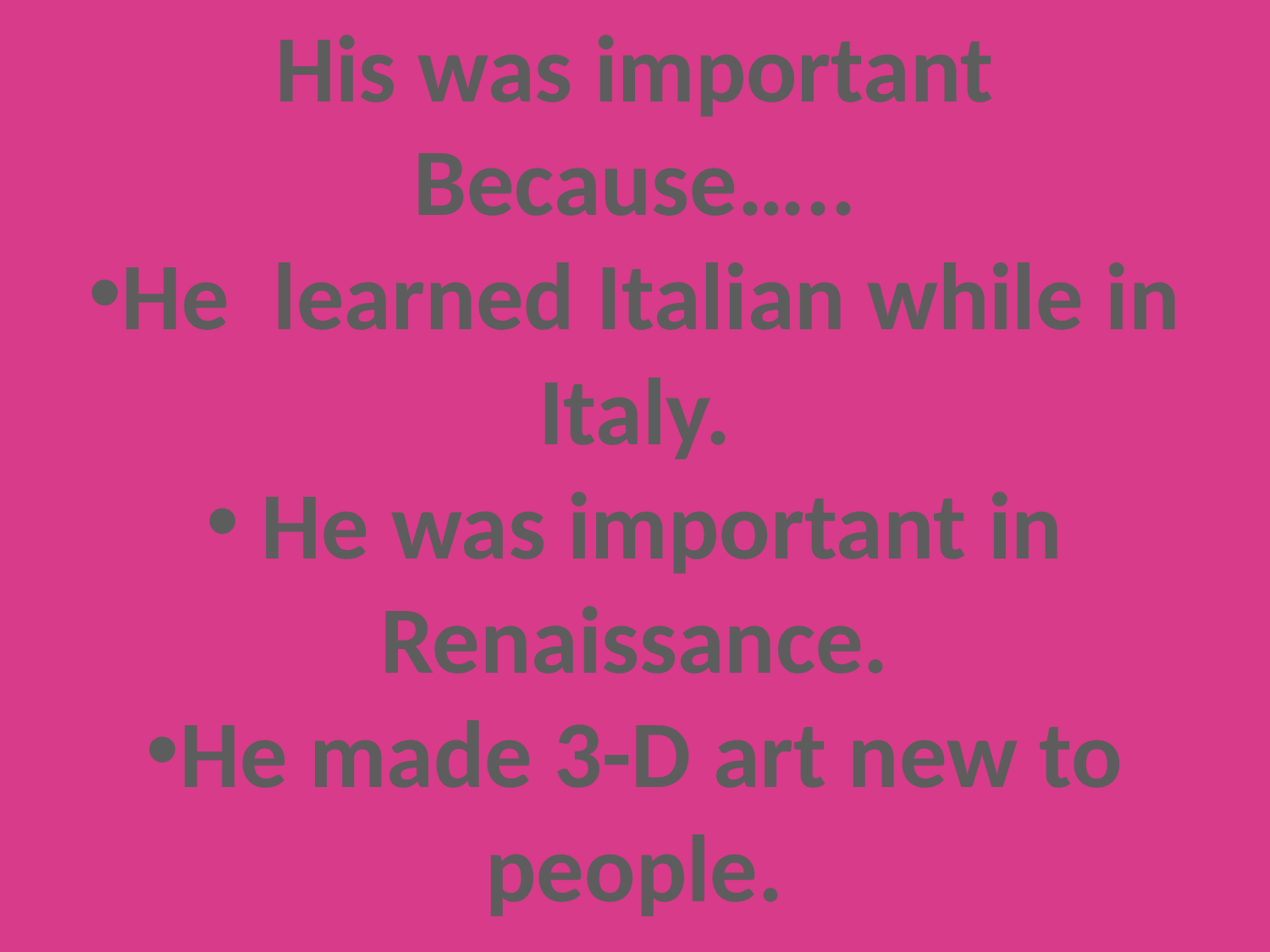

His was important
Because…..
He  learned Italian while in Italy.
 He was important in Renaissance.
He made 3-D art new to people.